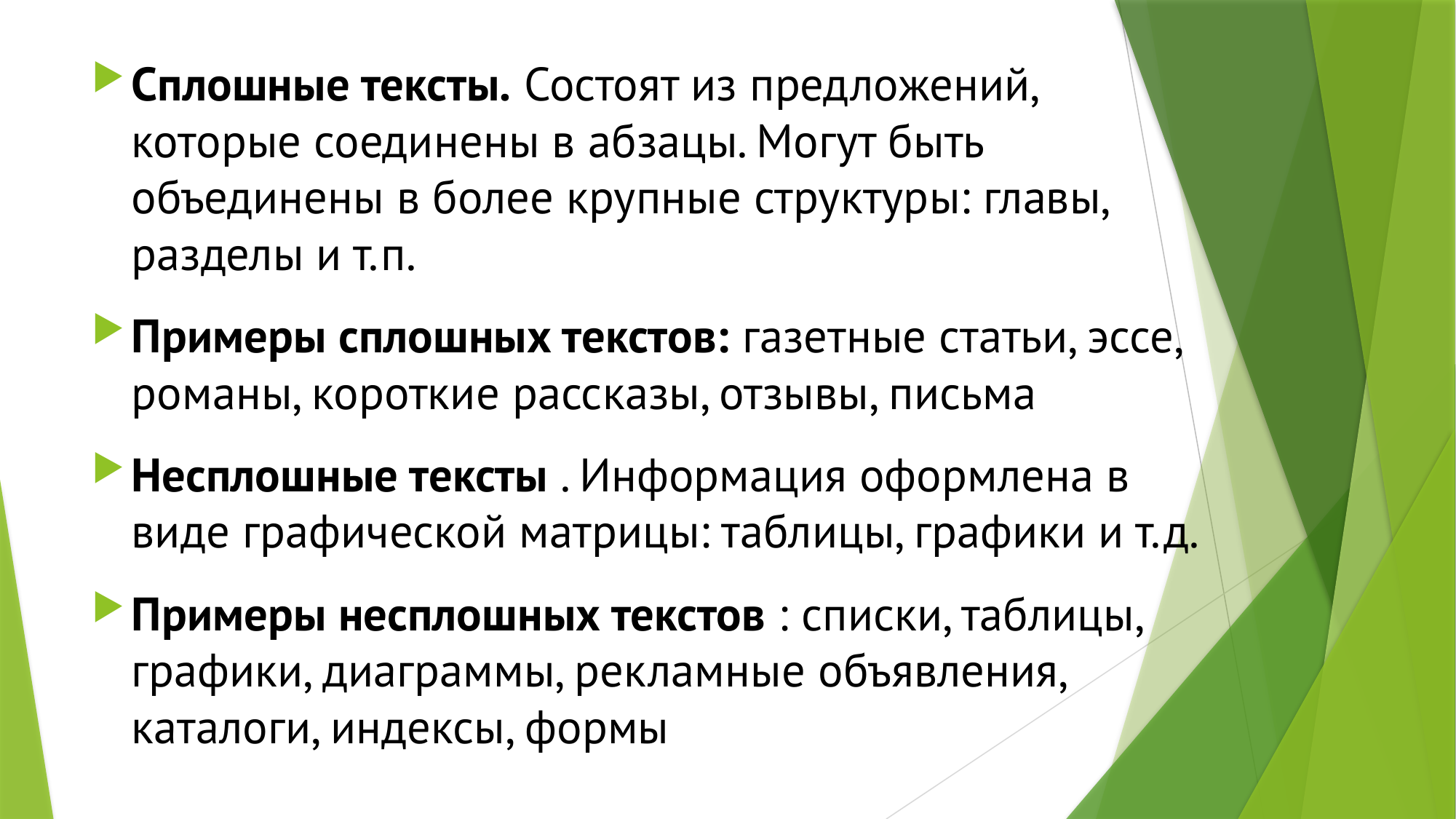

Сплошные тексты. Состоят из предложений, которые соединены в абзацы. Могут быть объединены в более крупные структуры: главы, разделы и т.п.
Примеры сплошных текстов: газетные статьи, эссе, романы, короткие рассказы, отзывы, письма
Несплошные тексты . Информация оформлена в виде графической матрицы: таблицы, графики и т.д.
Примеры несплошных текстов : списки, таблицы, графики, диаграммы, рекламные объявления, каталоги, индексы, формы

#